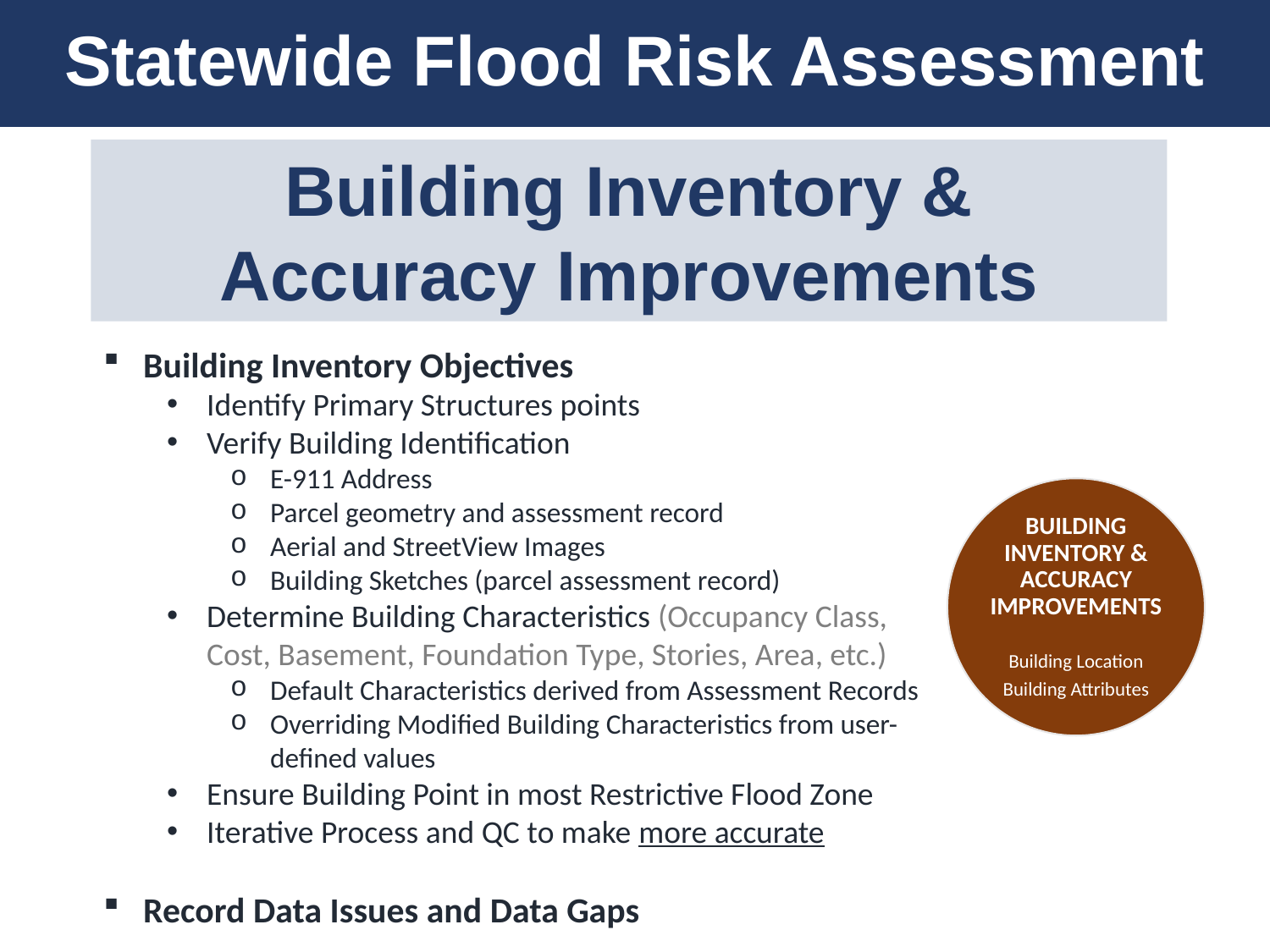

Statewide Flood Risk Assessment
Building Inventory &
Accuracy Improvements
Building Inventory Objectives
Identify Primary Structures points
Verify Building Identification
E-911 Address
Parcel geometry and assessment record
Aerial and StreetView Images
Building Sketches (parcel assessment record)
Determine Building Characteristics (Occupancy Class, Cost, Basement, Foundation Type, Stories, Area, etc.)
Default Characteristics derived from Assessment Records
Overriding Modified Building Characteristics from user-defined values
Ensure Building Point in most Restrictive Flood Zone
Iterative Process and QC to make more accurate

Record Data Issues and Data Gaps

BUILDING INVENTORY & ACCURACY IMPROVEMENTS
Building Location
Building Attributes